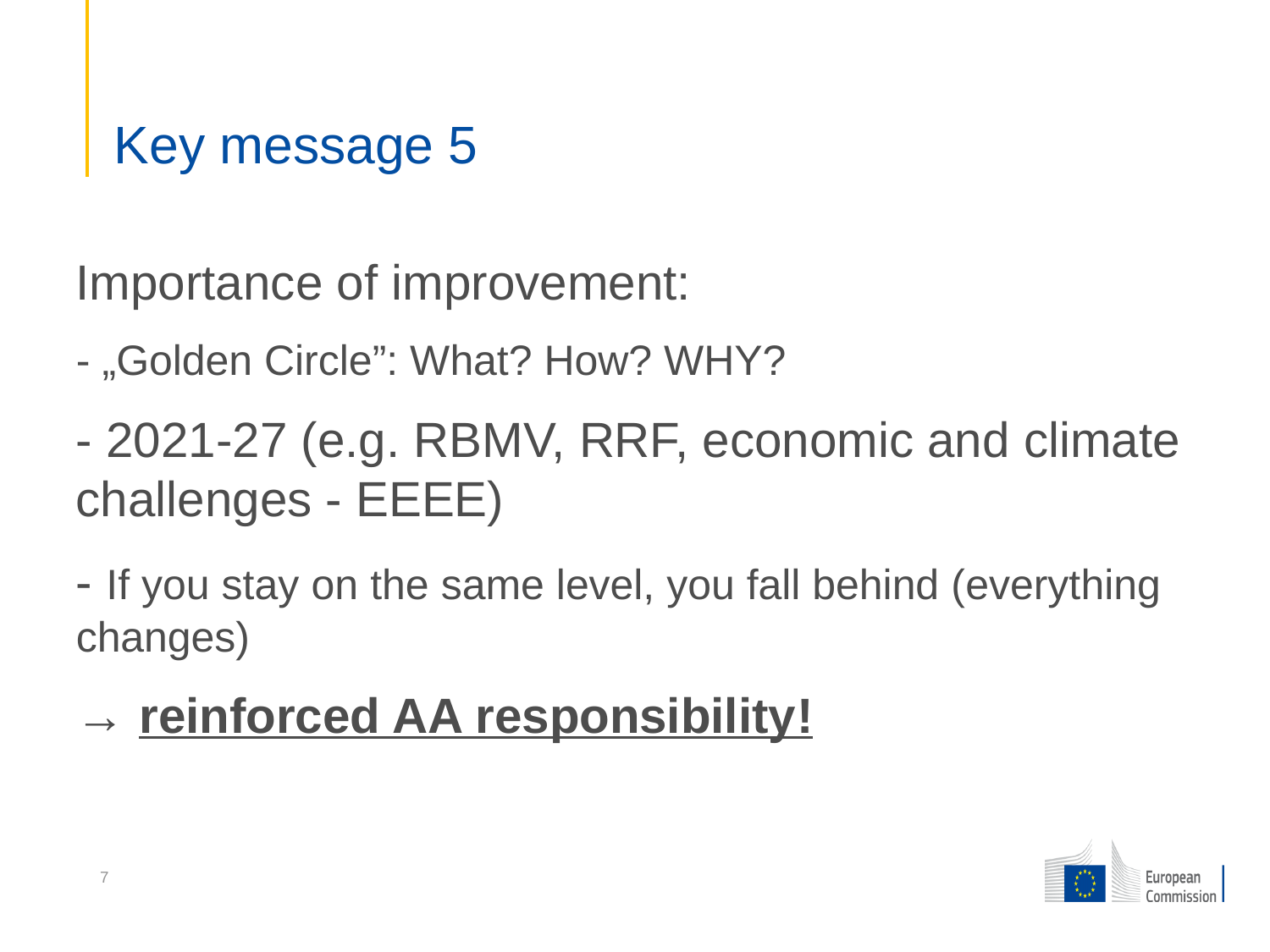

# Key message 5
Importance of improvement:
- „Golden Circle”: What? How? WHY?
- 2021-27 (e.g. RBMV, RRF, economic and climate challenges - EEEE)
- If you stay on the same level, you fall behind (everything changes)
→ reinforced AA responsibility!

7